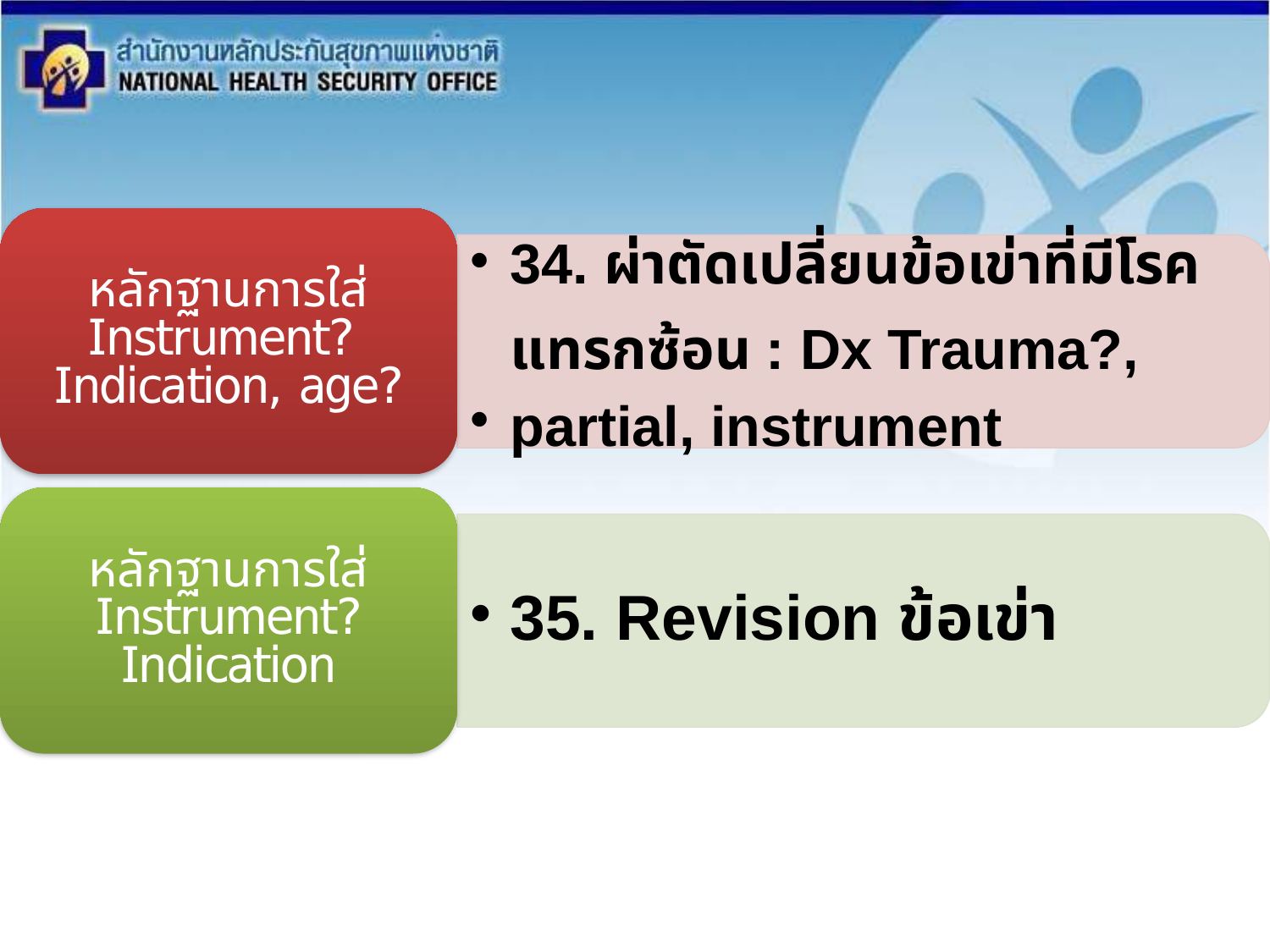

หลักฐานการใส่ Instrument?  Indication, age?
หลักฐานการใส่ Instrument?
Indication
35. Revision ข้อเข่า
partial, instrument